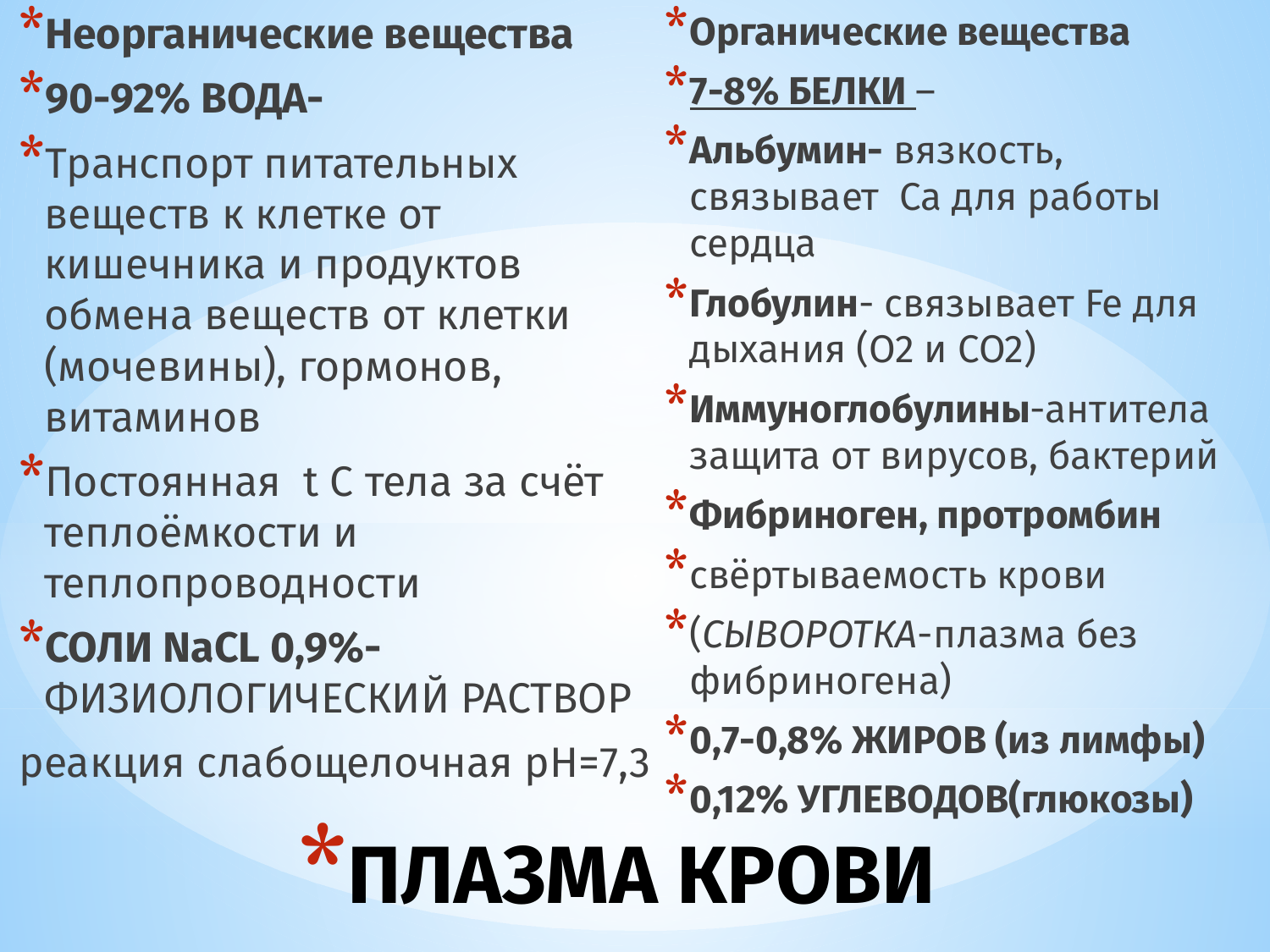

Неорганические вещества
90-92% ВОДА-
Транспорт питательных веществ к клетке от кишечника и продуктов обмена веществ от клетки (мочевины), гормонов, витаминов
Постоянная  t C тела за счёт теплоёмкости и теплопроводности
СОЛИ NaCL 0,9%-ФИЗИОЛОГИЧЕСКИЙ РАСТВОР
реакция слабощелочная pH=7,3
Органические вещества
7-8% БЕЛКИ –
Альбумин- вязкость, связывает  Ca для работы сердца
Глобулин- связывает Fe для дыхания (O2 и CO2)
Иммуноглобулины-антитела  защита от вирусов, бактерий
Фибриноген, протромбин
свёртываемость крови
(СЫВОРОТКА-плазма без фибриногена)
0,7-0,8% ЖИРОВ (из лимфы)
0,12% УГЛЕВОДОВ(глюкозы)

# ПЛАЗМА КРОВИ